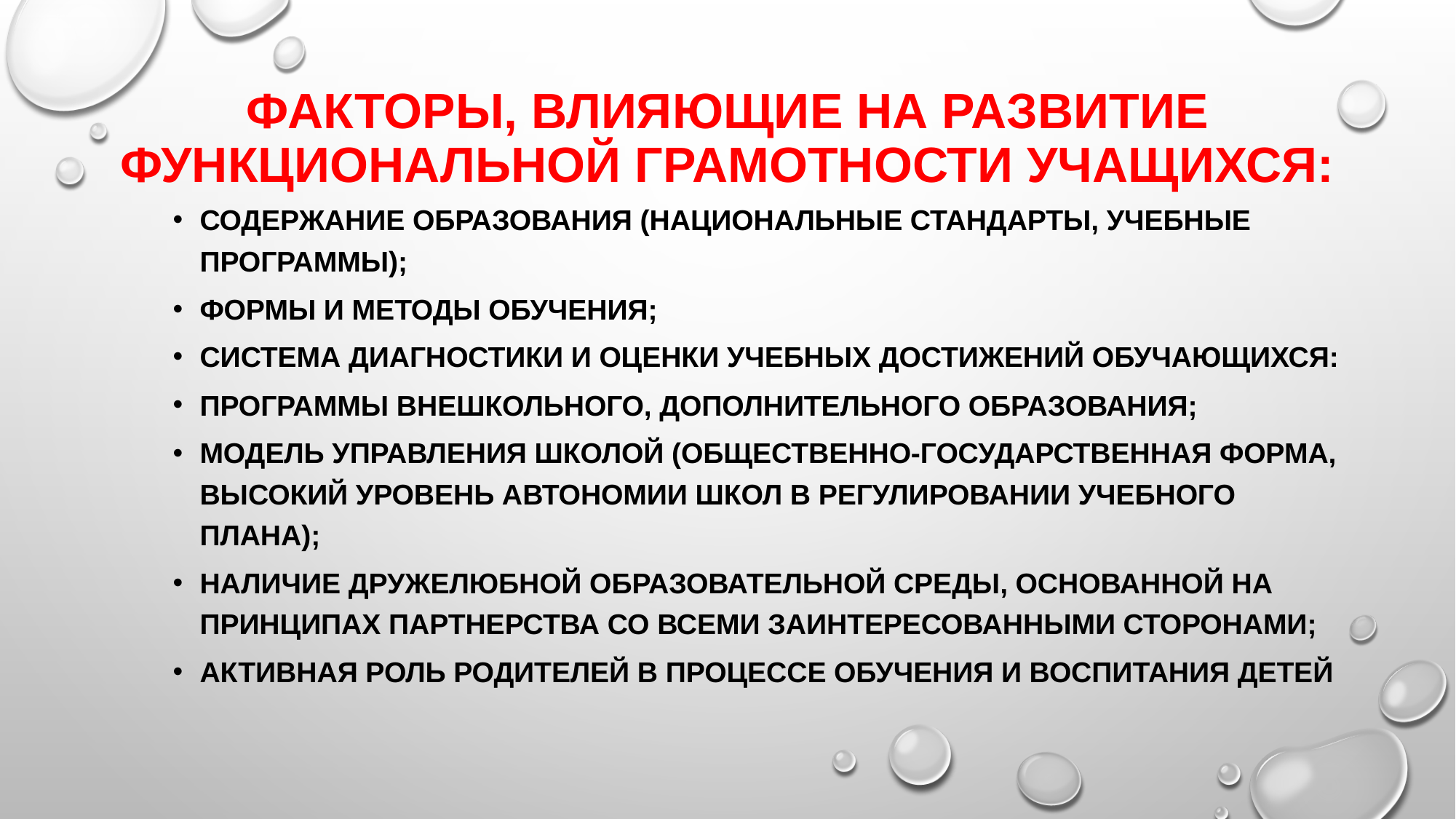

# Факторы, влияющие на развитие функциональной грамотности учащихся:
содержание образования (национальные стандарты, учебные программы);
формы и методы обучения;
система диагностики и оценки учебных достижений обучающихся:
программы внешкольного, дополнительного образования;
модель управления школой (общественно-государственная форма, высокий уровень автономии школ в регулировании учебного плана);
наличие дружелюбной образовательной среды, основанной на принципах партнерства со всеми заинтересованными сторонами;
активная роль родителей в процессе обучения и воспитания детей